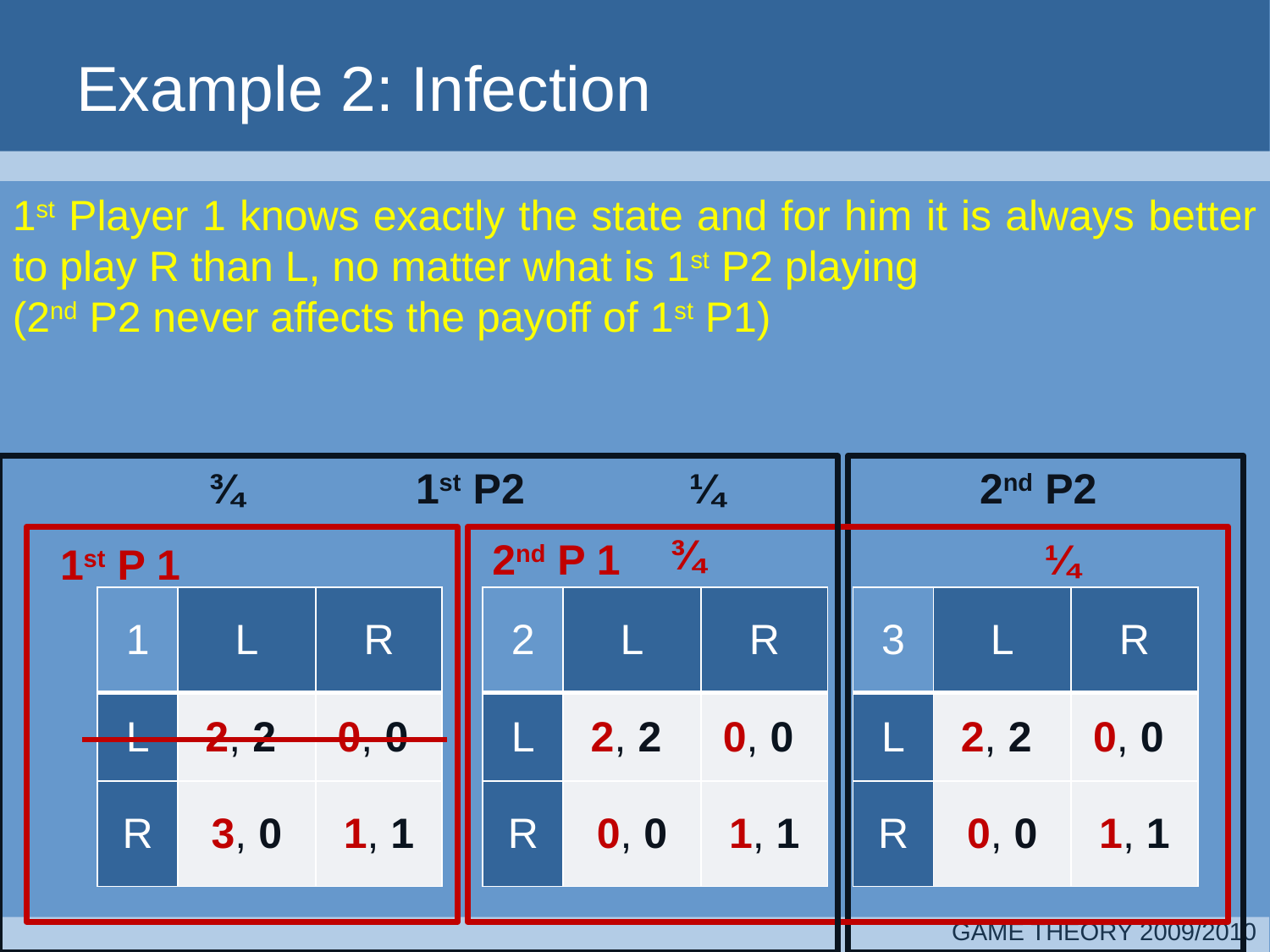

# Example 2: Infection
1st Player 1 knows exactly the state and for him it is always better to play R than L, no matter what is 1st P2 playing
(2nd P2 never affects the payoff of 1st P1)

¾
1st P2
¼
2nd P2

¾

2nd P 1
¼
1st P 1
| 1 | L | R |
| --- | --- | --- |
| L | 2, 2 | 0, 0 |
| R | 3, 0 | 1, 1 |
| 2 | L | R |
| --- | --- | --- |
| L | 2, 2 | 0, 0 |
| R | 0, 0 | 1, 1 |
| 3 | L | R |
| --- | --- | --- |
| L | 2, 2 | 0, 0 |
| R | 0, 0 | 1, 1 |
GAME THEORY 2009/2010